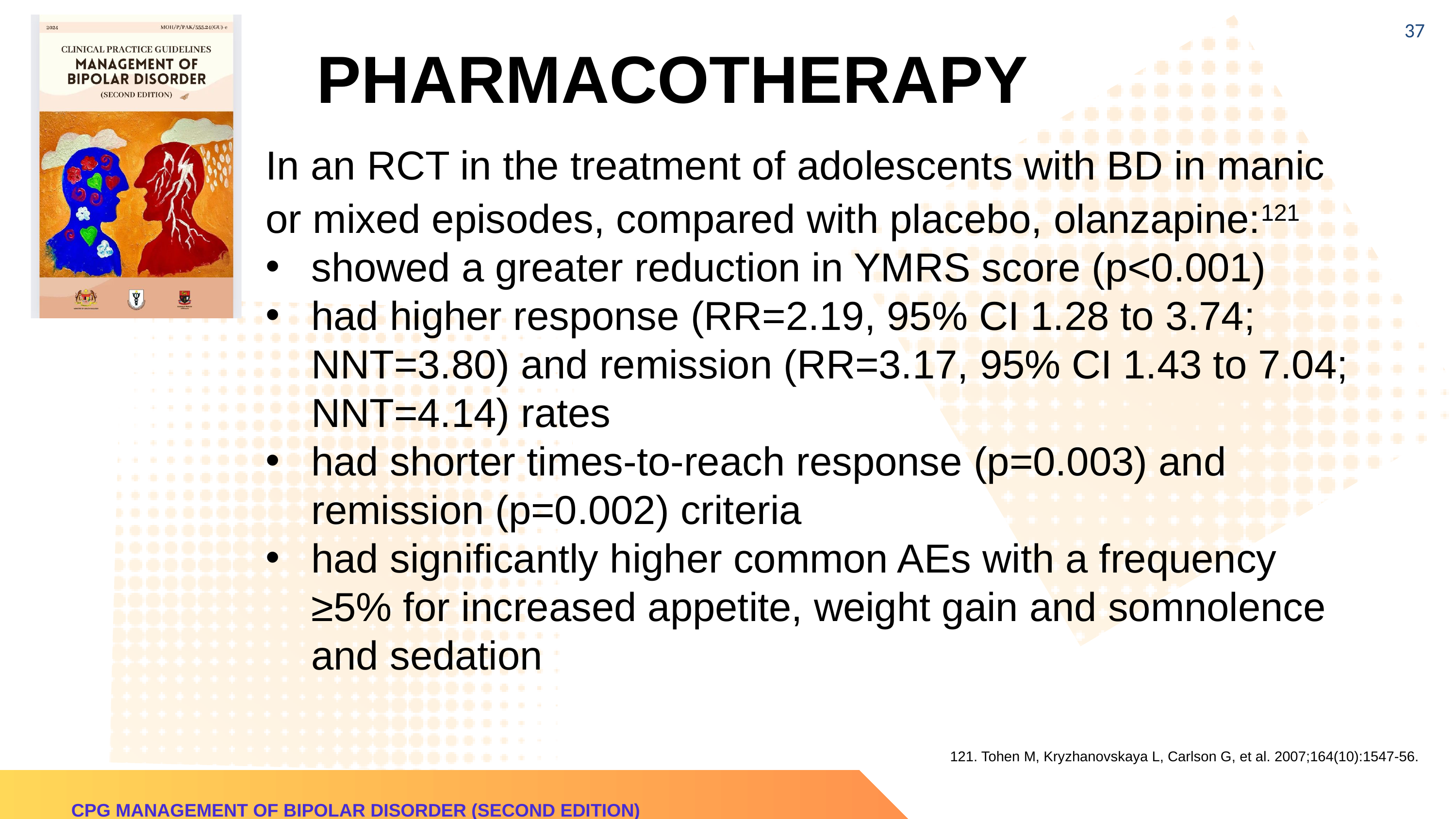

37
PHARMACOTHERAPY

In an RCT in the treatment of adolescents with BD in manic or mixed episodes, compared with placebo, olanzapine:121
showed a greater reduction in YMRS score (p<0.001)
had higher response (RR=2.19, 95% CI 1.28 to 3.74; NNT=3.80) and remission (RR=3.17, 95% CI 1.43 to 7.04; NNT=4.14) rates
had shorter times-to-reach response (p=0.003) and remission (p=0.002) criteria
had significantly higher common AEs with a frequency ≥5% for increased appetite, weight gain and somnolence and sedation

121. Tohen M, Kryzhanovskaya L, Carlson G, et al. 2007;164(10):1547-56.

CPG MANAGEMENT OF BIPOLAR DISORDER (SECOND EDITION)